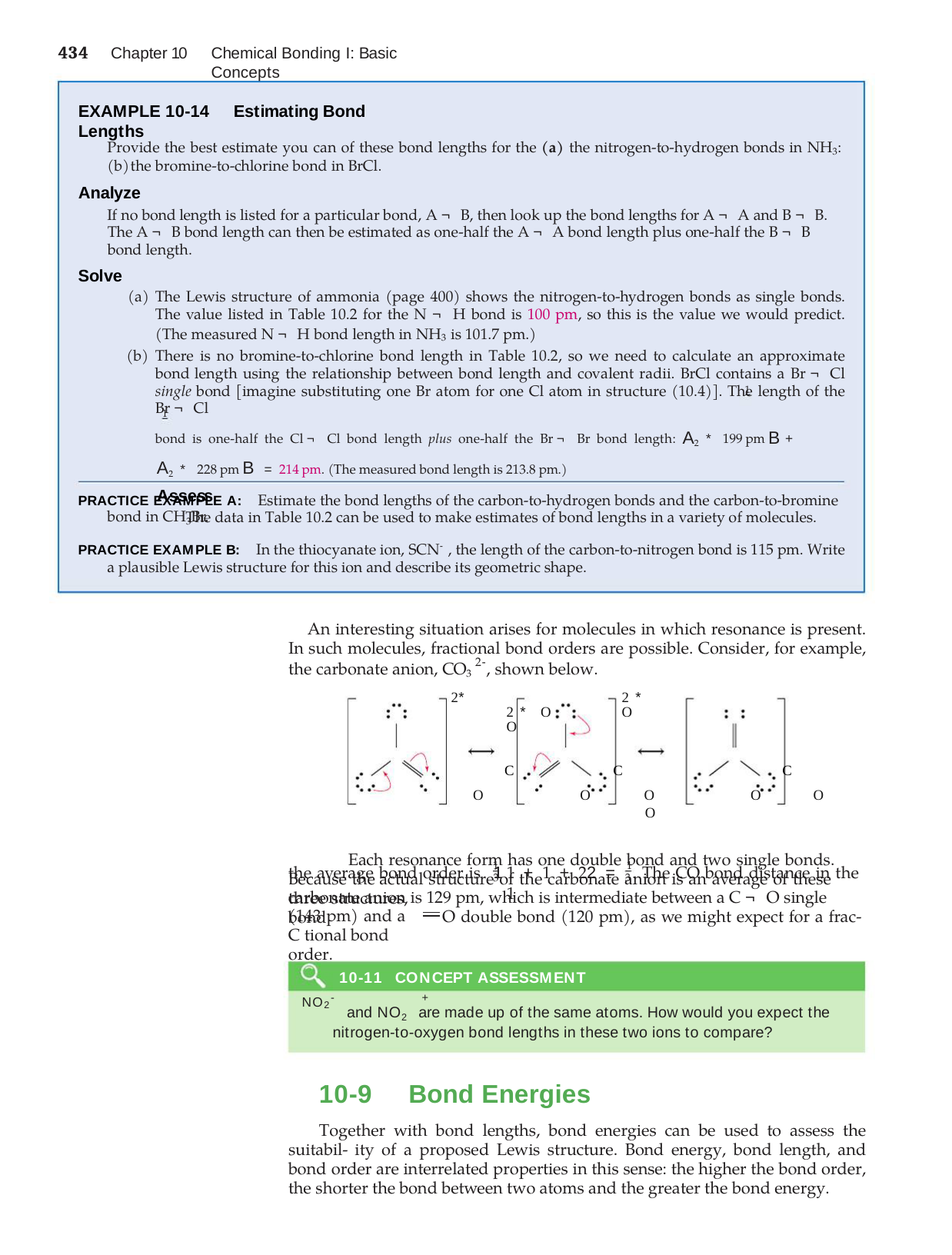

434	Chapter 10
Chemical Bonding I: Basic Concepts
EXAMPLE 10-14	Estimating Bond Lengths
Provide the best estimate you can of these bond lengths for the (a) the nitrogen-to-hydrogen bonds in NH3:
the bromine-to-chlorine bond in BrCl.
Analyze
If no bond length is listed for a particular bond, A ¬ B, then look up the bond lengths for A ¬ A and B ¬ B. The A ¬ B bond length can then be estimated as one-half the A ¬ A bond length plus one-half the B ¬ B bond length.
Solve
The Lewis structure of ammonia (page 400) shows the nitrogen-to-hydrogen bonds as single bonds. The value listed in Table 10.2 for the N ¬ H bond is 100 pm, so this is the value we would predict. (The measured N ¬ H bond length in NH3 is 101.7 pm.)
There is no bromine-to-chlorine bond length in Table 10.2, so we need to calculate an approximate bond length using the relationship between bond length and covalent radii. BrCl contains a Br ¬ Cl single bond [imagine substituting one Br atom for one Cl atom in structure (10.4)]. The length of the Br ¬ Cl
bond  is  one-half  the  Cl ¬ Cl  bond  length  plus  one-half  the  Br ¬ Br  bond  length:  A2   *  199 pm B  +
A2   *  228 pm B  =  214 pm. (The measured bond length is 213.8 pm.)
Assess
The data in Table 10.2 can be used to make estimates of bond lengths in a variety of molecules.
1
1
PRACTICE EXAMPLE A:    Estimate the bond lengths of the carbon-to-hydrogen bonds and the carbon-to-bromine bond in CH3Br.
PRACTICE EXAMPLE B:    In the thiocyanate ion, SCN-, the length of the carbon-to-nitrogen bond is 115 pm. Write a plausible Lewis structure for this ion and describe its geometric shape.
An interesting situation arises for molecules in which resonance is present. In such molecules, fractional bond orders are possible. Consider, for example, the carbonate anion, CO3                         , shown below.
2-
2*		2*		2* O	O		O

C	C	C
O	O	O	O	O	O

Each resonance form has one double bond and two single bonds. Because the actual structure of the carbonate anion is an average of these three structures,
1	1
the average bond order is   1
    . The CO bond distance in the
1  +  1  +  22  =  1
3
3
carbonate anion is 129 pm, which is intermediate between a C ¬ O single bond
(143 pm) and a C tional bond order.
O double bond (120 pm), as we might expect for a frac-

10-11   CONCEPT ASSESSMENT
NO2-	+
                              and NO2                              are made up of the same atoms. How would you expect the
nitrogen-to-oxygen bond lengths in these two ions to compare?

10-9     Bond Energies
Together with bond lengths, bond energies can be used to assess the suitabil- ity of a proposed Lewis structure. Bond energy, bond length, and bond order are interrelated properties in this sense: the higher the bond order, the shorter the bond between two atoms and the greater the bond energy.